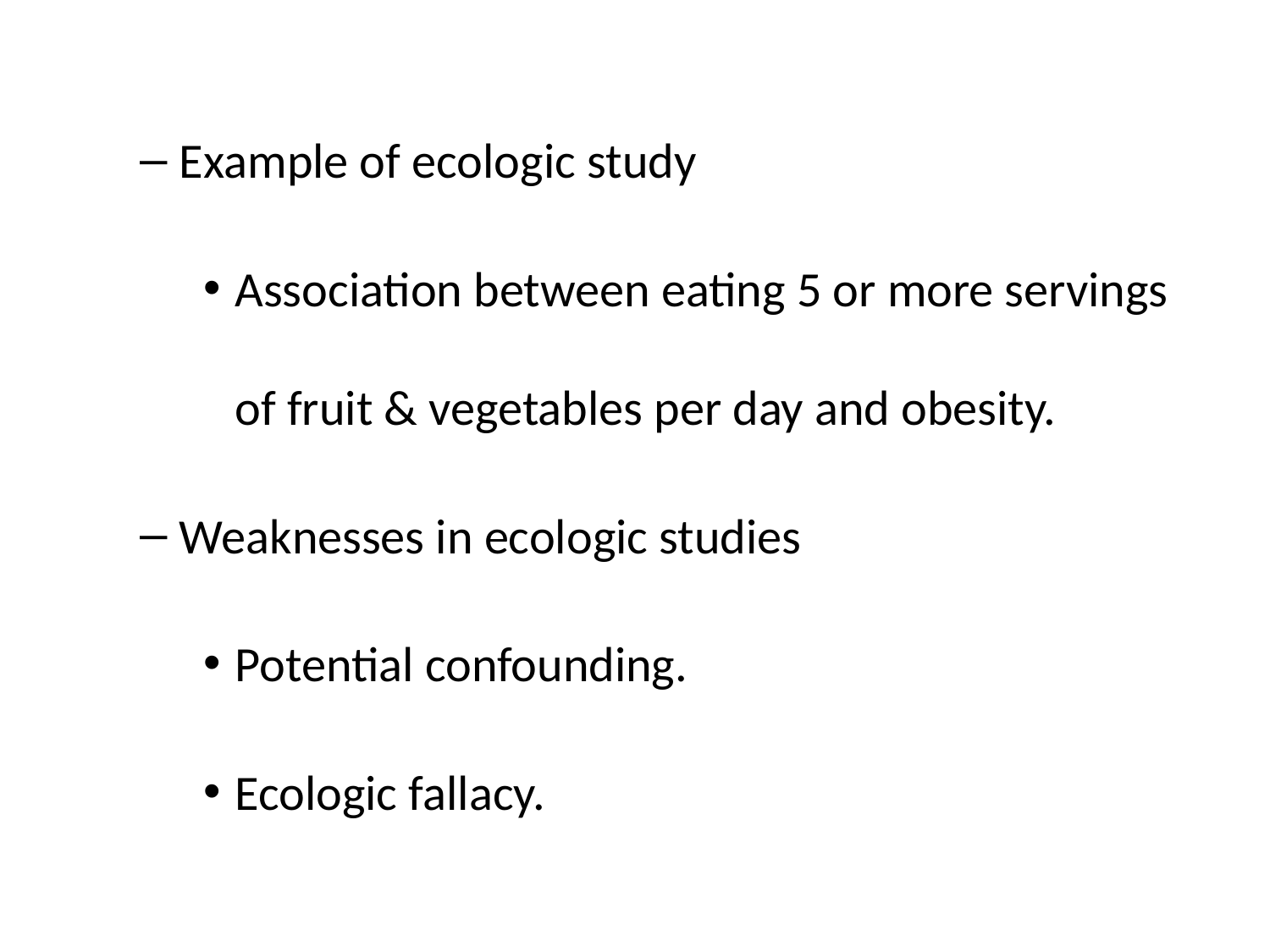

Example of ecologic study
Association between eating 5 or more servings of fruit & vegetables per day and obesity.
Weaknesses in ecologic studies
Potential confounding.
Ecologic fallacy.